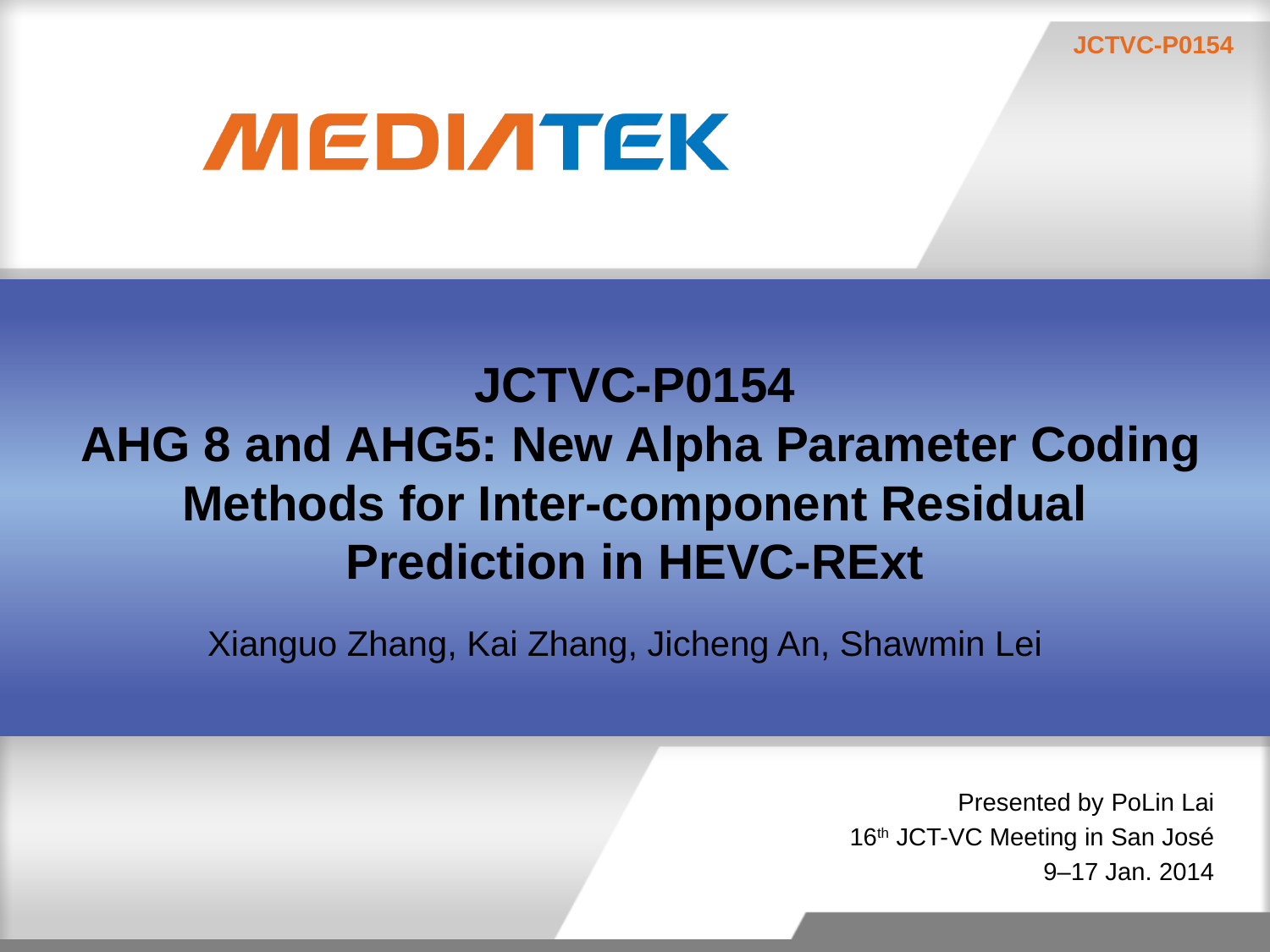

# JCTVC-P0154 AHG 8 and AHG5: New Alpha Parameter Coding Methods for Inter-component Residual Prediction in HEVC-RExt
Xianguo Zhang, Kai Zhang, Jicheng An, Shawmin Lei